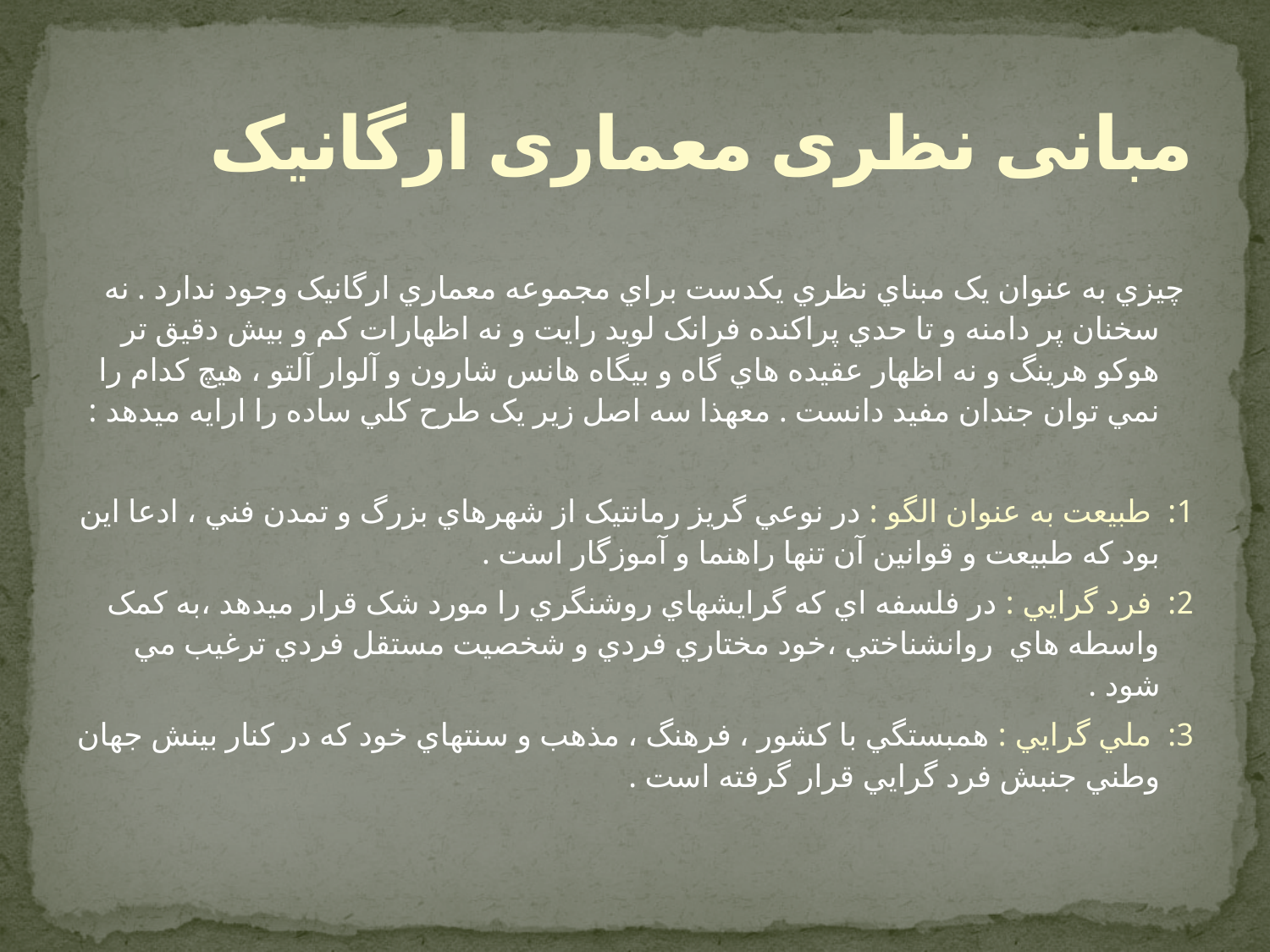

# مبانی نظری معماری ارگانیک

 چيزي به عنوان يک مبناي نظري يکدست براي مجموعه معماري ارگانيک وجود ندارد . نه سخنان پر دامنه و تا حدي پراکنده فرانک لويد رايت و نه اظهارات کم و بيش دقيق تر هوکو هرينگ و نه اظهار عقيده هاي گاه و بيگاه هانس شارون و آلوار آلتو ، هيچ کدام را نمي توان جندان مفيد دانست . معهذا سه اصل زير يک طرح کلي ساده را ارايه ميدهد :

1:  طبيعت به عنوان الگو : در نوعي گريز رمانتيک از شهرهاي بزرگ و تمدن فني ، ادعا اين بود که طبيعت و قوانين آن تنها راهنما و آموزگار است .
2:  فرد گرايي : در فلسفه اي که گرايشهاي روشنگري را مورد شک قرار ميدهد ،به کمک واسطه هاي  روانشناختي ،خود مختاري فردي و شخصيت مستقل فردي ترغيب مي شود .
3:  ملي گرايي : همبستگي با کشور ، فرهنگ ، مذهب و سنتهاي خود که در کنار بينش جهان وطني جنبش فرد گرايي قرار گرفته است .